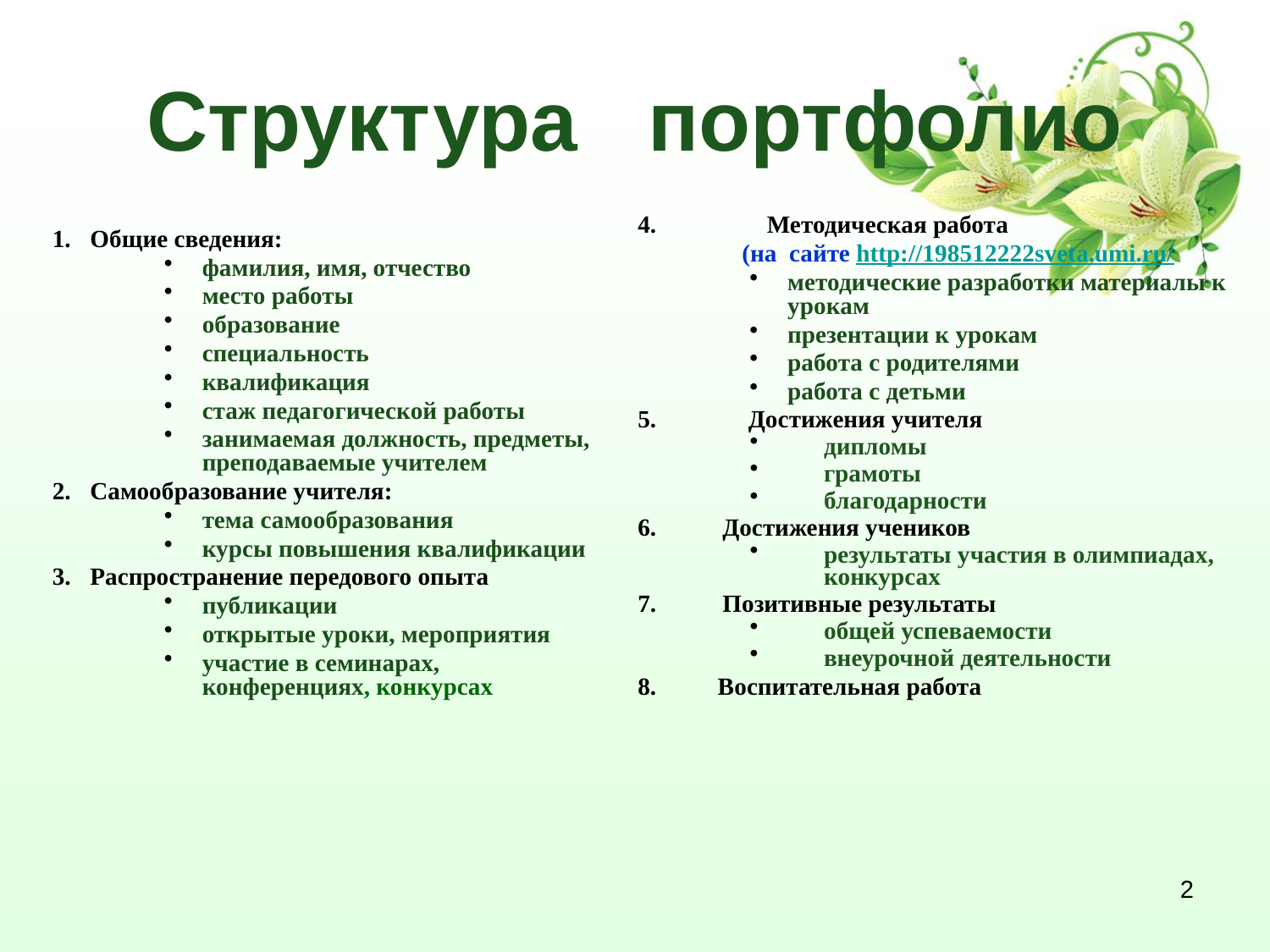

# Структура   портфолио
4.                  Методическая работа
                 (на  сайте http://198512222sveta.umi.ru/
методические разработки материалы к урокам
презентации к урокам
работа с родителями
работа с детьми
5.               Достижения учителя
дипломы
грамоты
благодарности
Достижения учеников
результаты участия в олимпиадах, конкурсах
Позитивные результаты
общей успеваемости
внеурочной деятельности
8.          Воспитательная работа

Общие сведения:
фамилия, имя, отчество
место работы
образование
специальность
квалификация
стаж педагогической работы
занимаемая должность, предметы, преподаваемые учителем
Самообразование учителя:
тема самообразования
курсы повышения квалификации
Распространение передового опыта
публикации
открытые уроки, мероприятия
участие в семинарах, конференциях, конкурсах

2